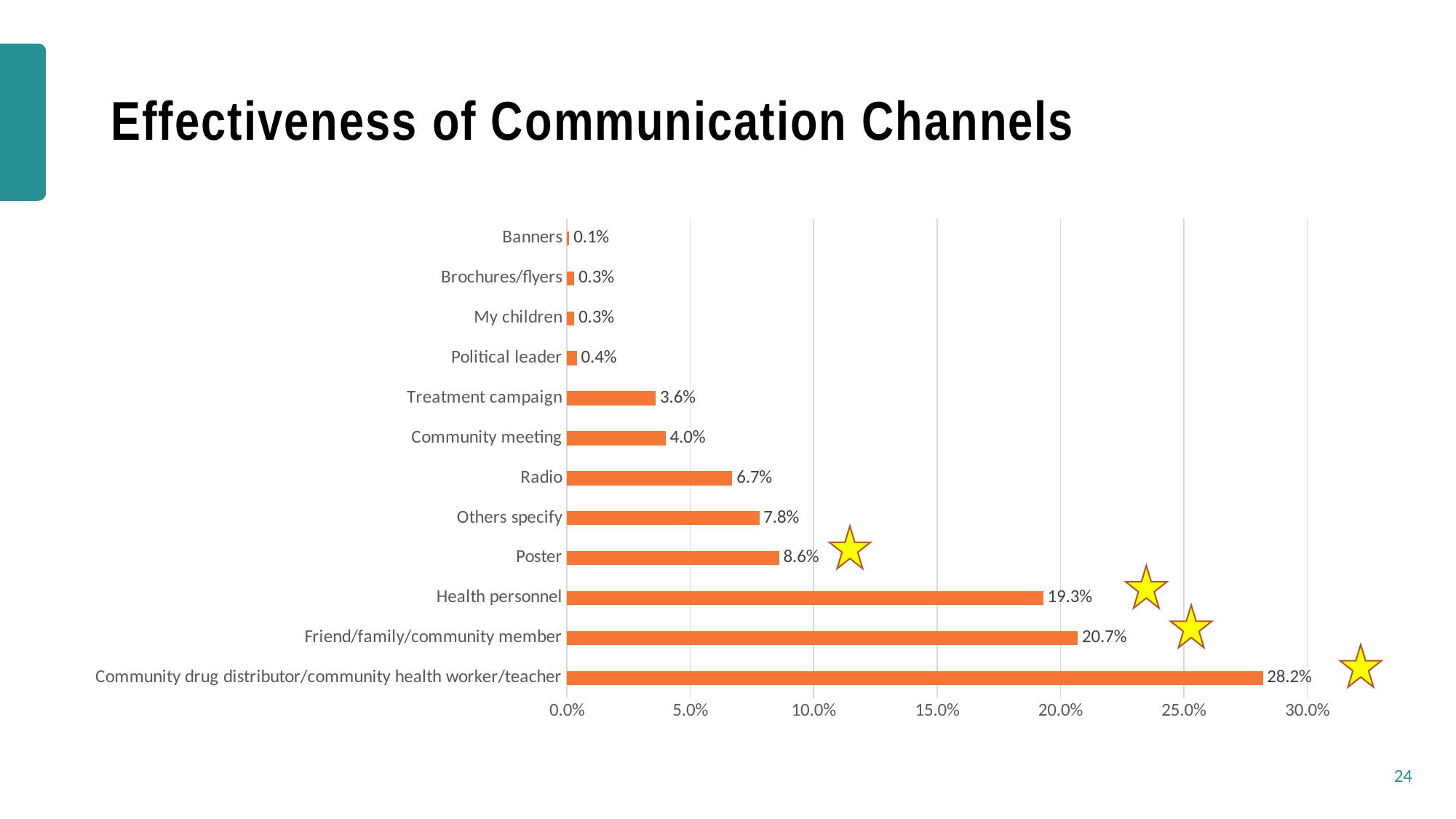

# Effectiveness of Communication Channels

### Chart

| Category |  |
|---|---|
| Community drug distributor/community health worker/teacher | 0.282 |
| Friend/family/community member | 0.207 |
| Health personnel | 0.193 |
| Poster | 0.086 |
| Others specify | 0.078 |
| Radio | 0.067 |
| Community meeting | 0.04 |
| Treatment campaign | 0.036 |
| Political leader | 0.004 |
| My children | 0.003 |
| Brochures/flyers | 0.003 |
| Banners | 0.001 |

24